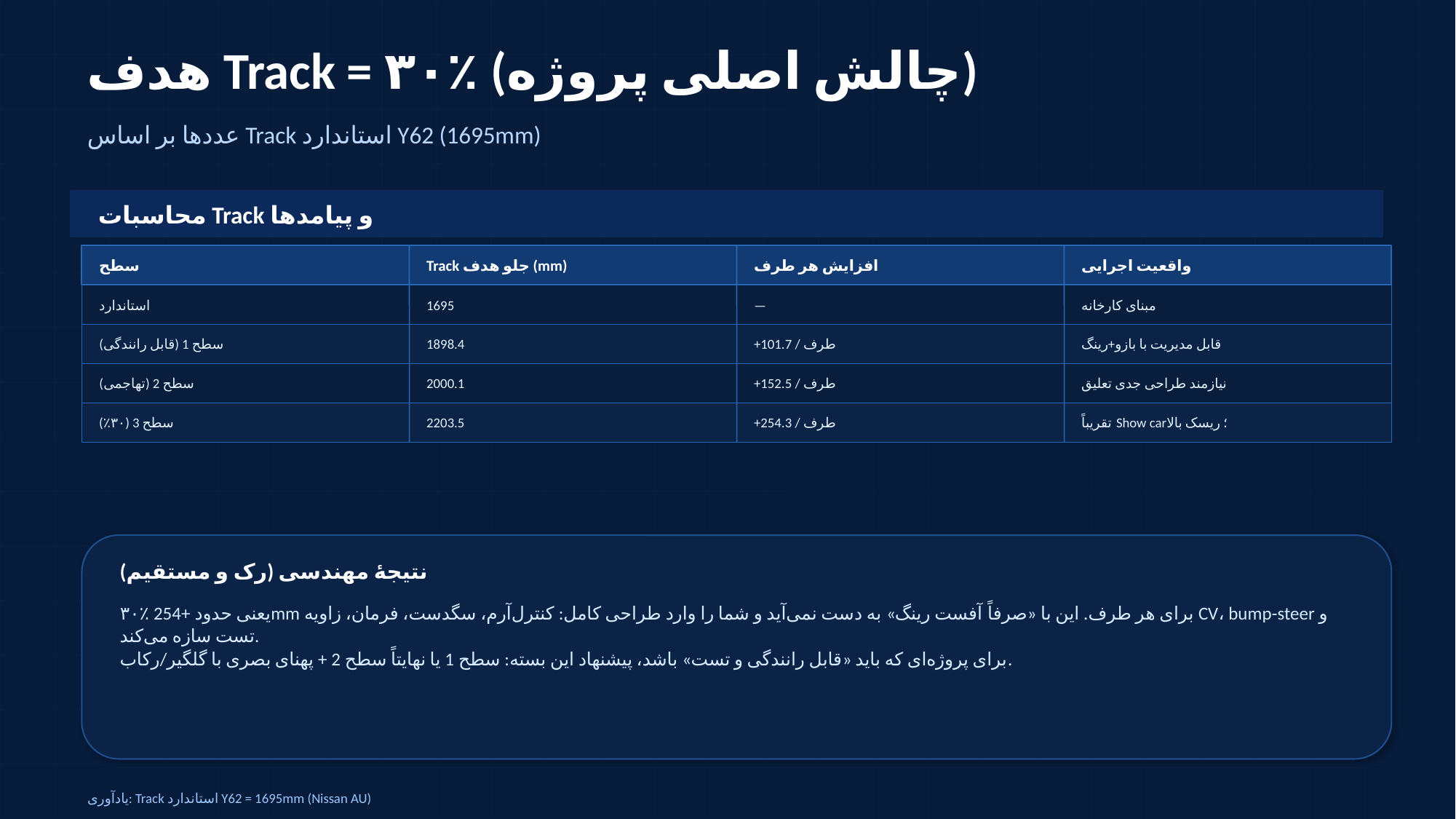

هدف Track = ۳۰٪ (چالش اصلی پروژه)

عددها بر اساس Track استاندارد Y62 (1695mm)

محاسبات Track و پیامدها

سطح
Track جلو هدف (mm)
افزایش هر طرف
واقعیت اجرایی

استاندارد
1695
—
مبنای کارخانه

سطح 1 (قابل رانندگی)
1898.4
+101.7 / طرف
قابل مدیریت با بازو+رینگ

سطح 2 (تهاجمی)
2000.1
+152.5 / طرف
نیازمند طراحی جدی تعلیق

سطح 3 (۳۰٪)
2203.5
+254.3 / طرف
تقریباً Show car؛ ریسک بالا

نتیجهٔ مهندسی (رک و مستقیم)
۳۰٪ یعنی حدود +254mm برای هر طرف. این با «صرفاً آفست رینگ» به دست نمی‌آید و شما را وارد طراحی کامل: کنترل‌آرم، سگدست، فرمان، زاویه CV، bump-steer و تست سازه می‌کند.
برای پروژه‌ای که باید «قابل رانندگی و تست» باشد، پیشنهاد این بسته: سطح 1 یا نهایتاً سطح 2 + پهنای بصری با گلگیر/رکاب.

یادآوری: Track استاندارد Y62 = 1695mm (Nissan AU)